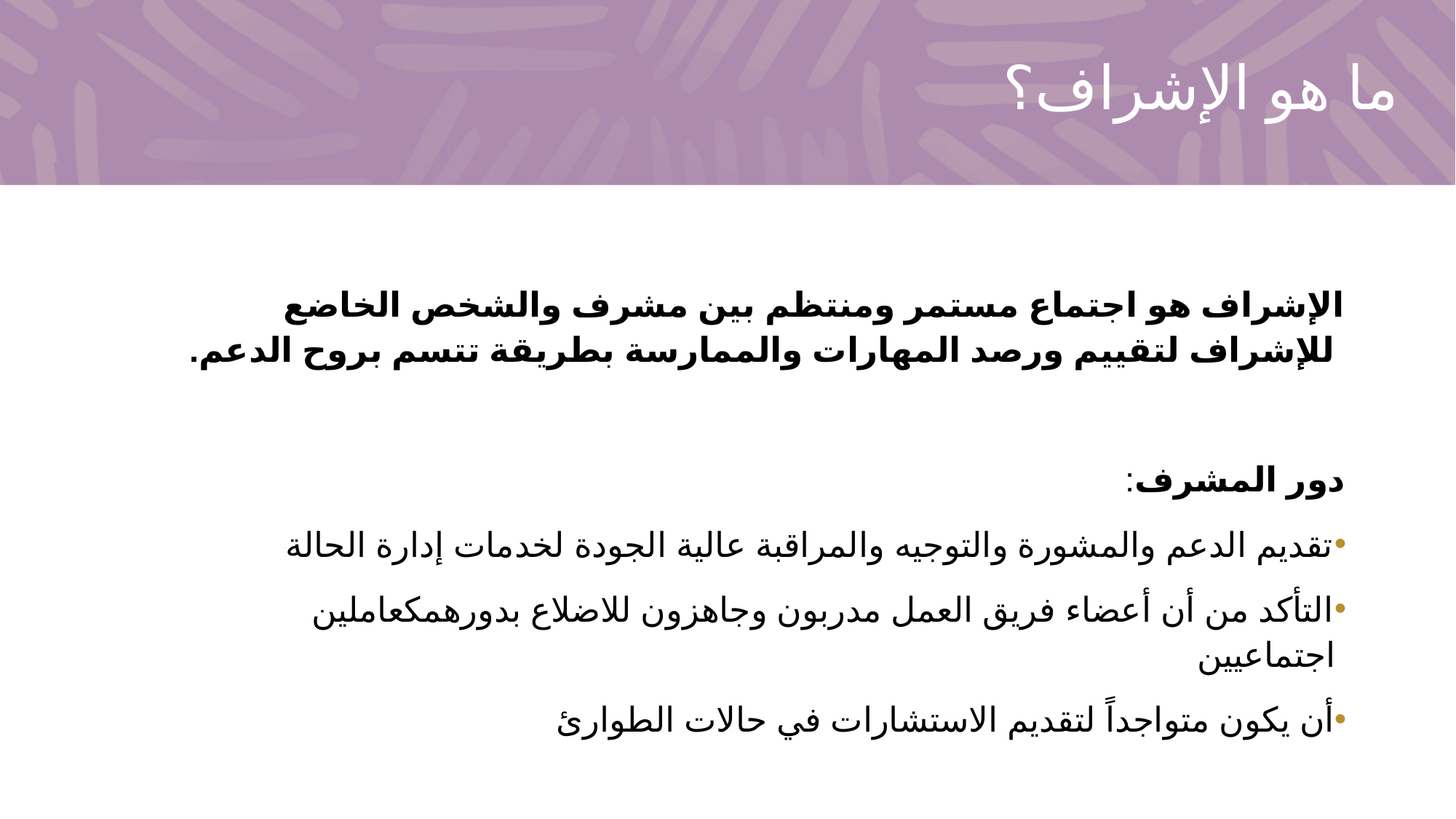

# ما هو الإشراف؟
الإشراف هو اجتماع مستمر ومنتظم بين مشرف والشخص الخاضع للإشراف لتقييم ورصد المهارات والممارسة بطريقة تتسم بروح الدعم.

دور المشرف:
تقديم الدعم والمشورة والتوجيه والمراقبة عالية الجودة لخدمات إدارة الحالة
التأكد من أن أعضاء فريق العمل مدربون وجاهزون للاضلاع بدورهمكعاملين اجتماعيين
أن يكون متواجداً لتقديم الاستشارات في حالات الطوارئ